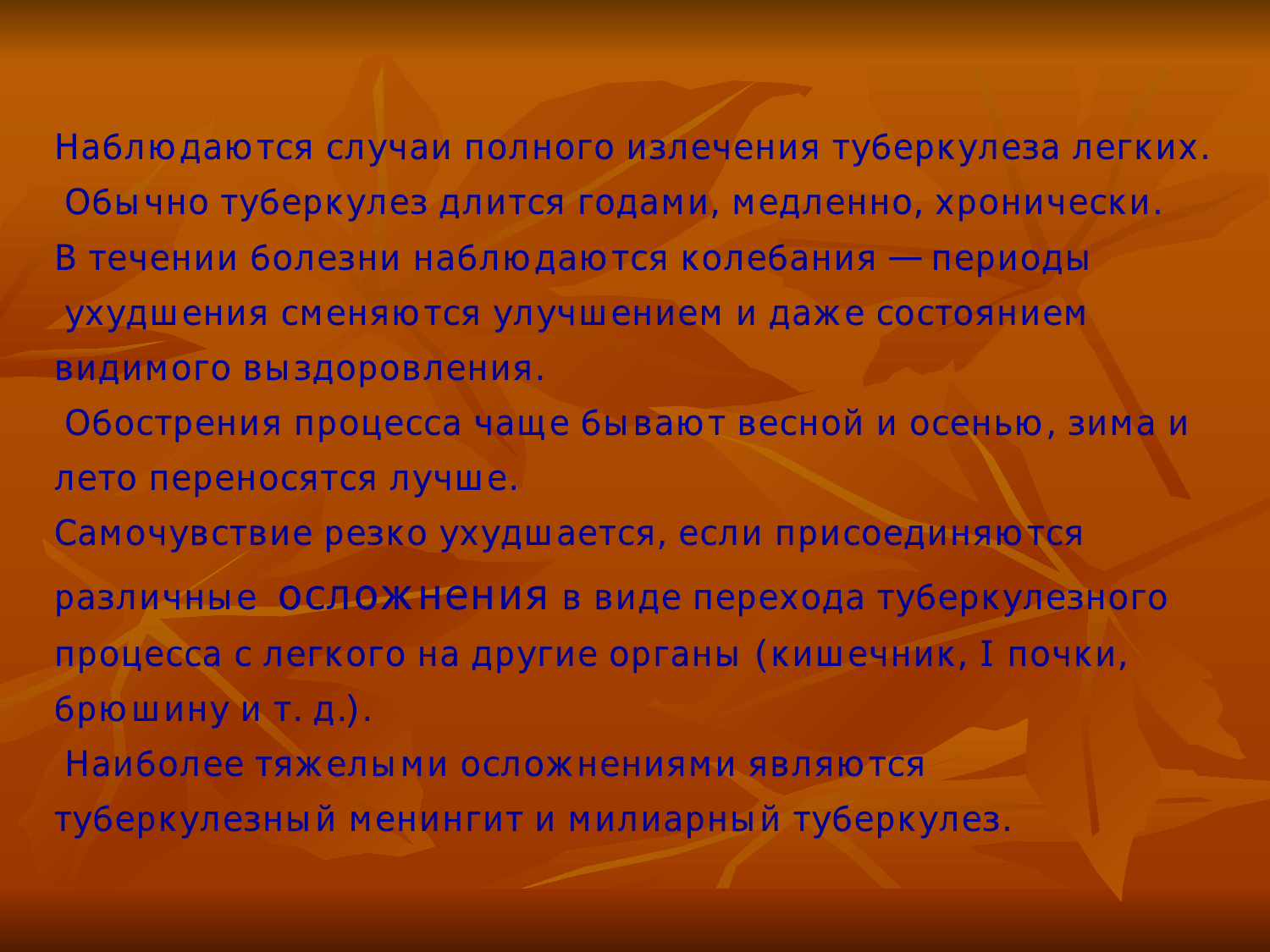

Наблюдаются случаи полного излечения туберкулеза легких.
 Обычно туберкулез длится годами, медленно, хронически.
В течении болезни наблюдаются колебания — периоды
 ухудшения сменяются улучшением и даже состоянием видимого выздоровления.
 Обострения процесса чаще бывают весной и осенью, зима и лето переносятся лучше.
Самочувствие резко ухудшается, если присоединяются различные  осложнения в виде перехода туберкулезного процесса с легкого на другие органы (кишечник, I почки, брюшину и т. д.).
 Наиболее тяжелыми осложнениями являются туберкулезный менингит и милиарный туберкулез.